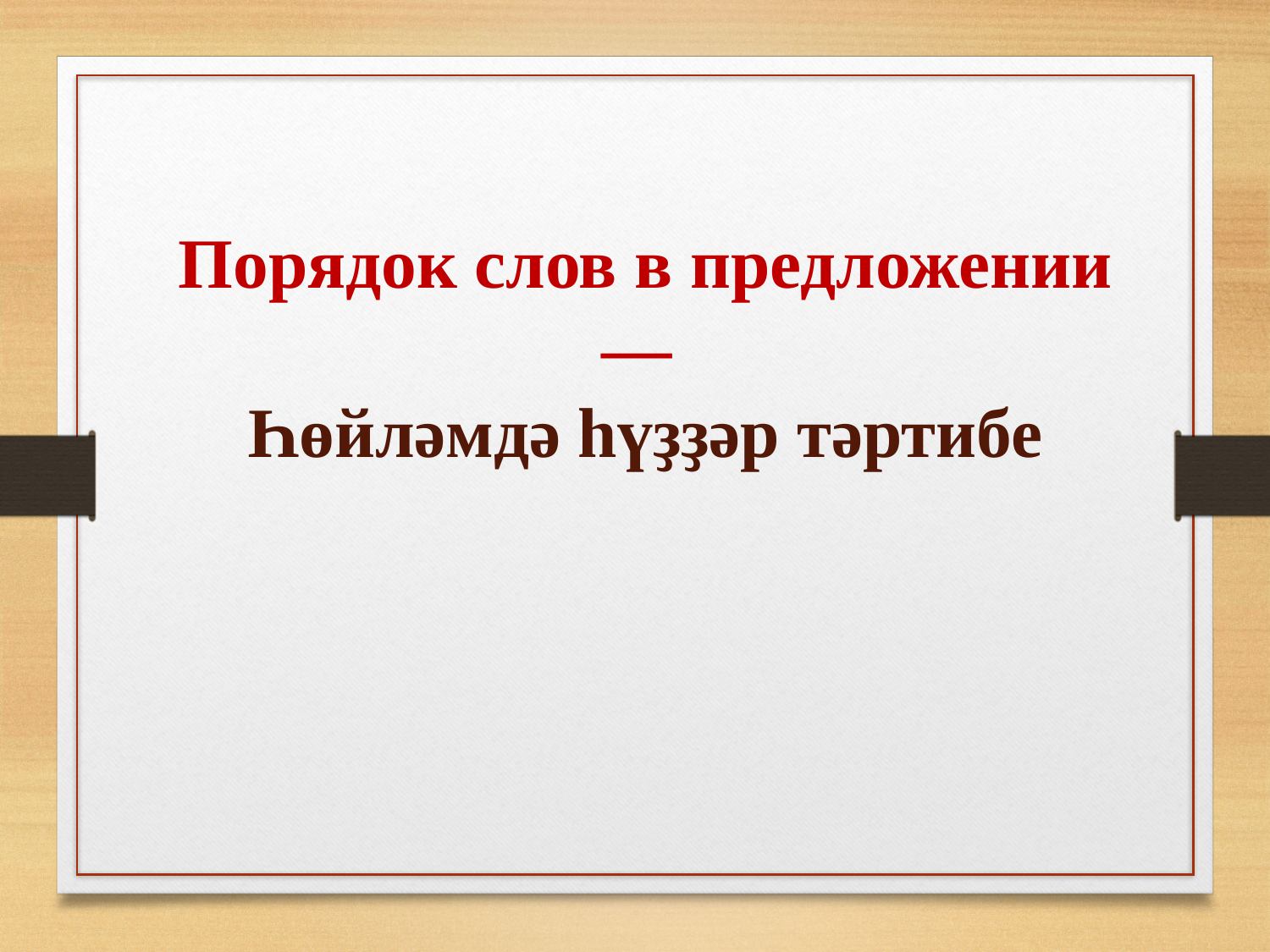

Порядок слов в предложении —
Һөйләмдә һүҙҙәр тәртибе